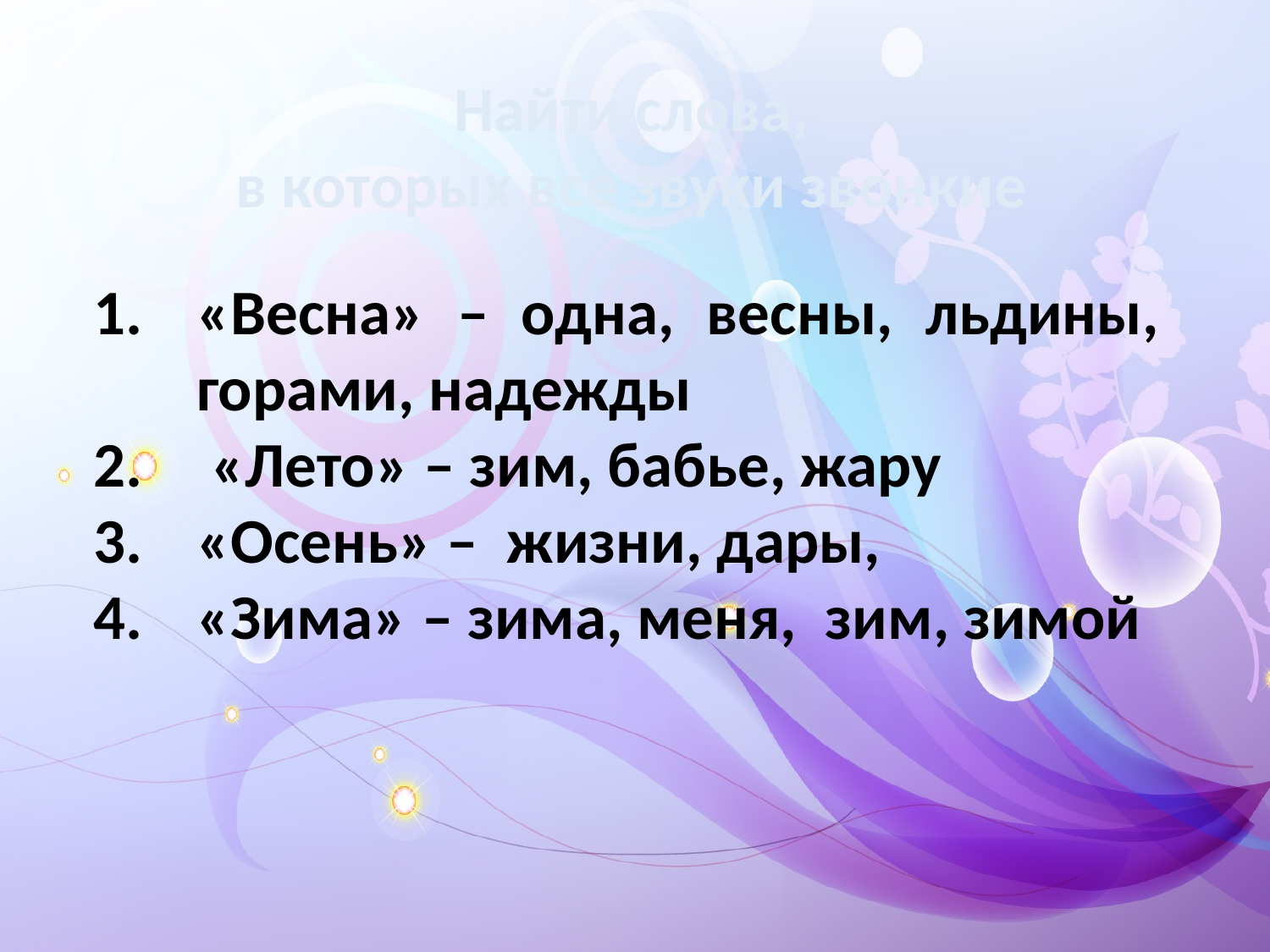

Найти слова,
в которых все звуки звонкие
«Весна» – одна, весны, льдины, горами, надежды
 «Лето» – зим, бабье, жару
«Осень» –  жизни, дары,
«Зима» – зима, меня,  зим, зимой